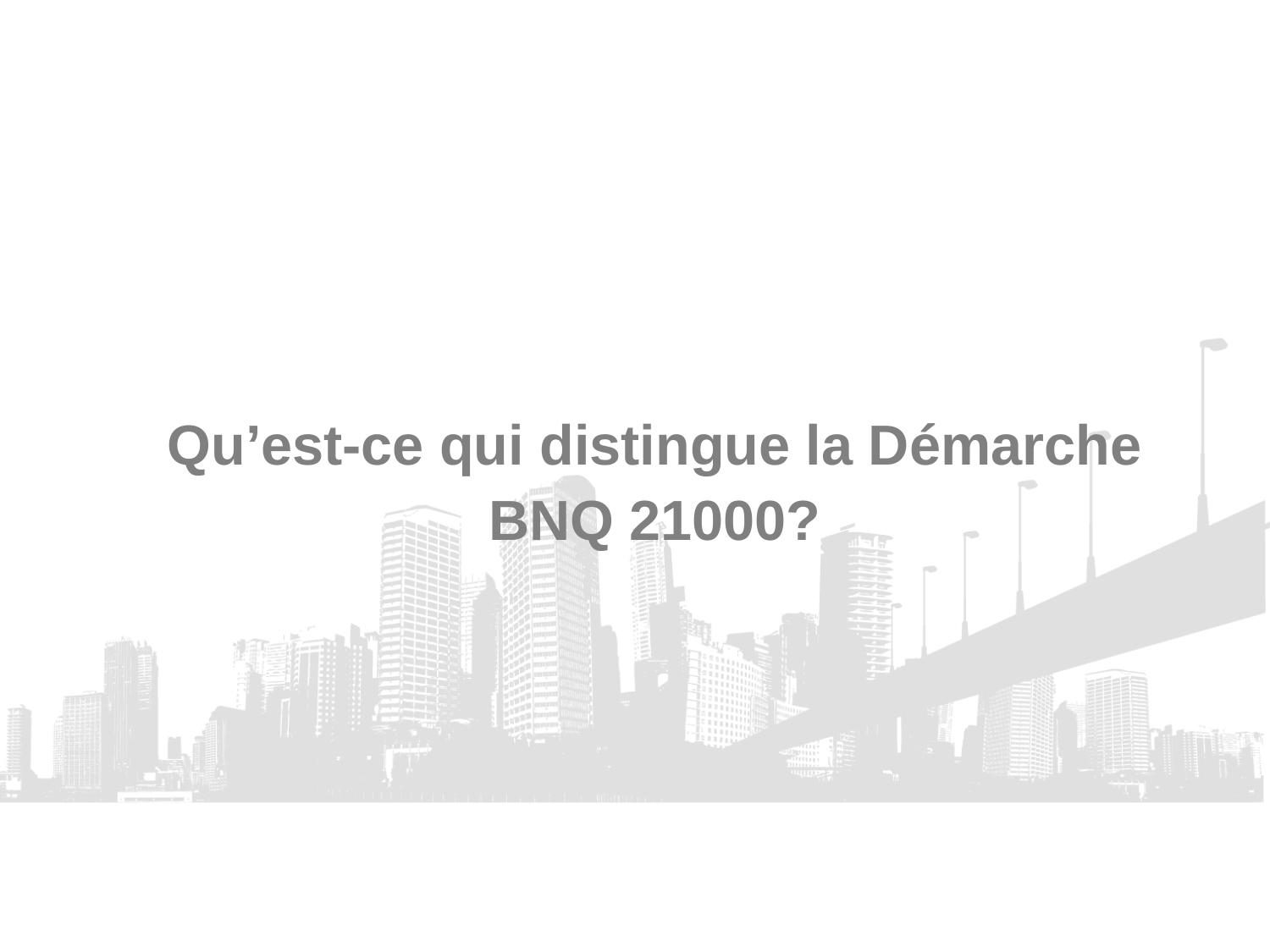

Qu’est-ce qui distingue la Démarche BNQ 21000?